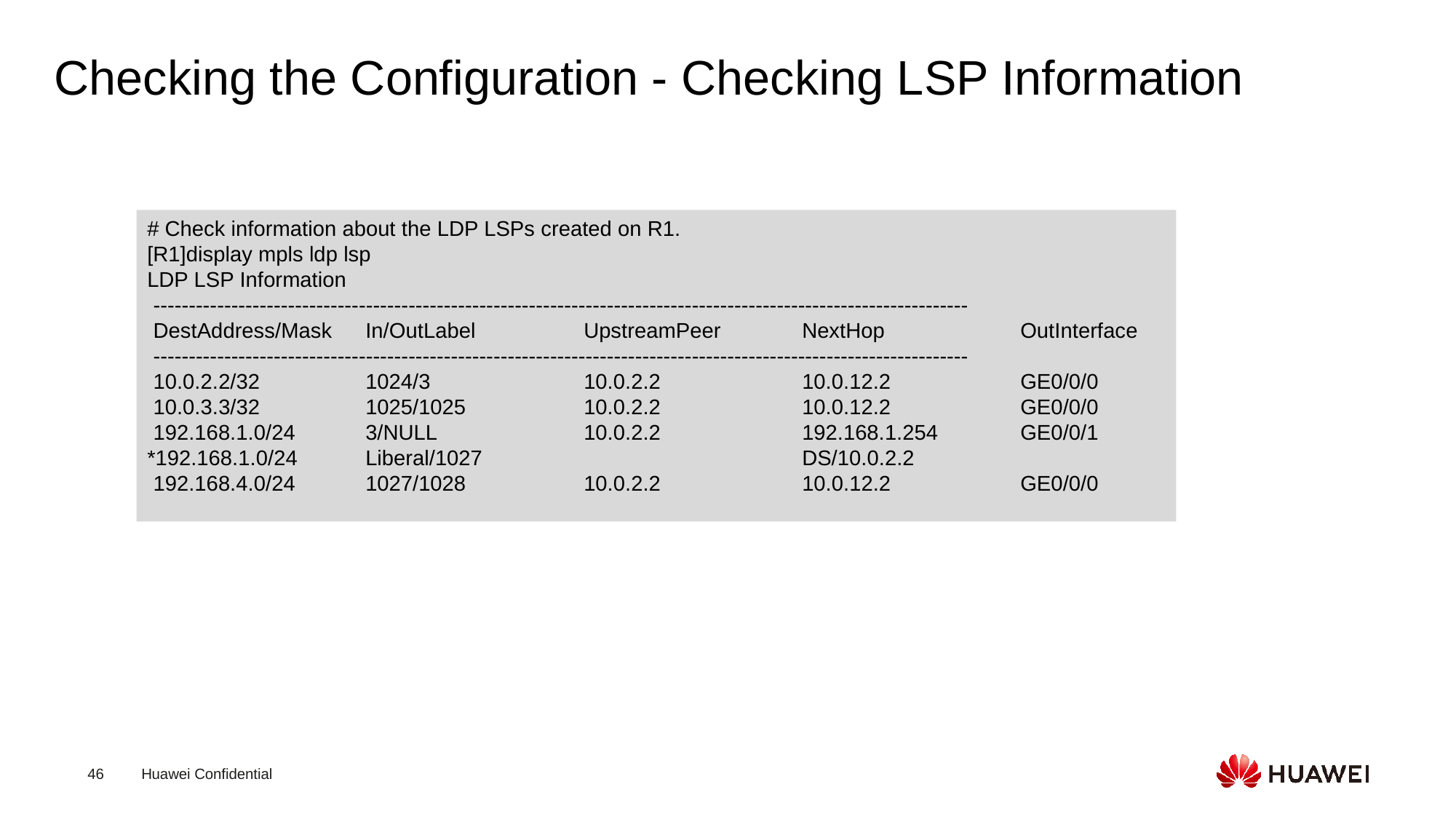

# Checking the Configuration - Checking LSP Information
# Check information about the LDP LSPs created on R1.
[R1]display mpls ldp lsp
LDP LSP Information
 -------------------------------------------------------------------------------------------------------------------
 DestAddress/Mask	In/OutLabel    	UpstreamPeer    	NextHop         	OutInterface
 -------------------------------------------------------------------------------------------------------------------
 10.0.2.2/32       	1024/3            	10.0.2.2        	10.0.12.2       	GE0/0/0
 10.0.3.3/32        	1025/1025       	10.0.2.2        	10.0.12.2       	GE0/0/0
 192.168.1.0/24     	3/NULL		10.0.2.2        	192.168.1.254   	GE0/0/1
*192.168.1.0/24     	Liberal/1027                   		DS/10.0.2.2
 192.168.4.0/24     	1027/1028      	10.0.2.2         	10.0.12.2       	GE0/0/0